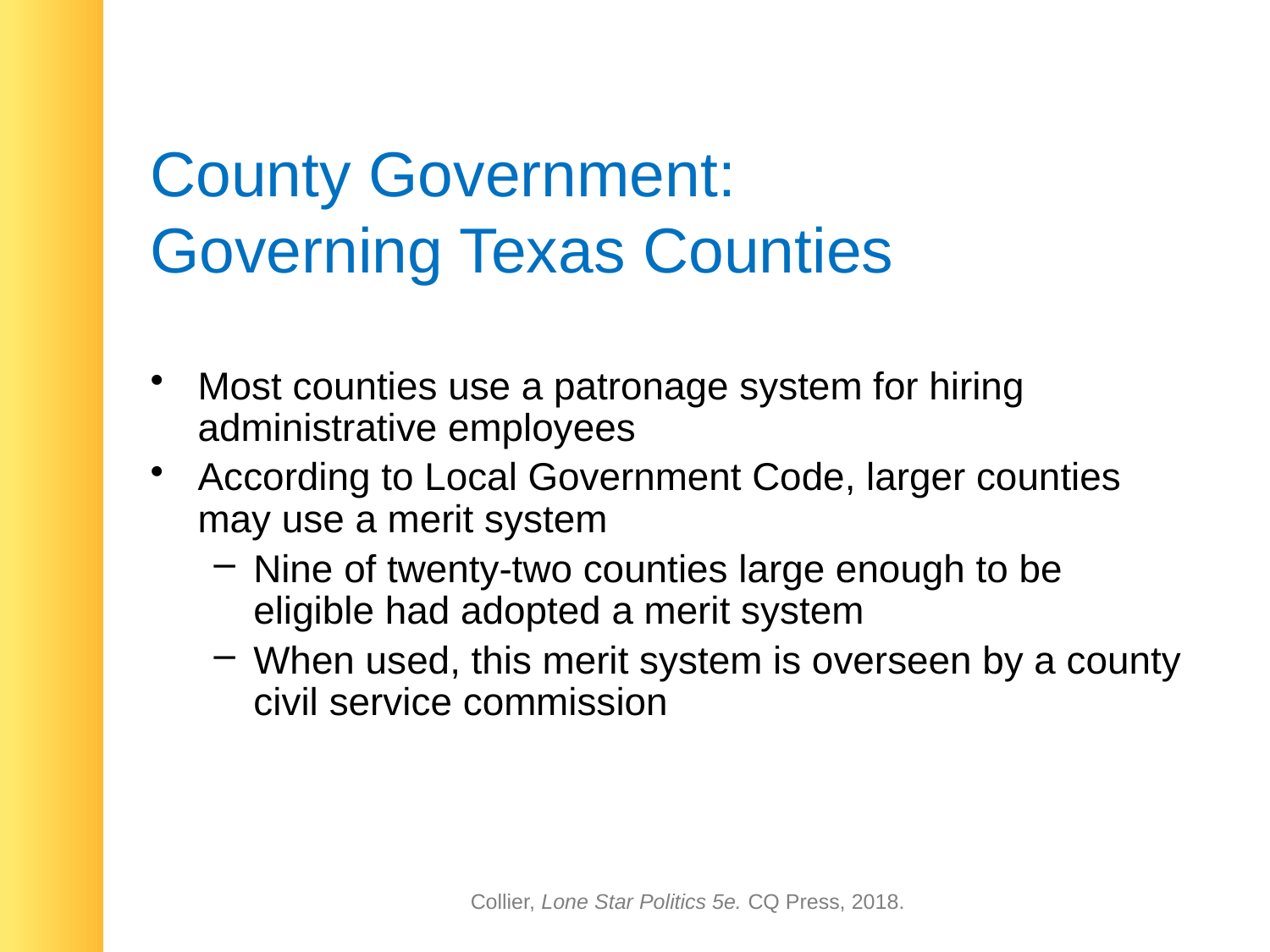

# County Government: Governing Texas Counties
Most counties use a patronage system for hiring administrative employees
According to Local Government Code, larger counties may use a merit system
Nine of twenty-two counties large enough to be eligible had adopted a merit system
When used, this merit system is overseen by a county civil service commission
Collier, Lone Star Politics 5e. CQ Press, 2018.